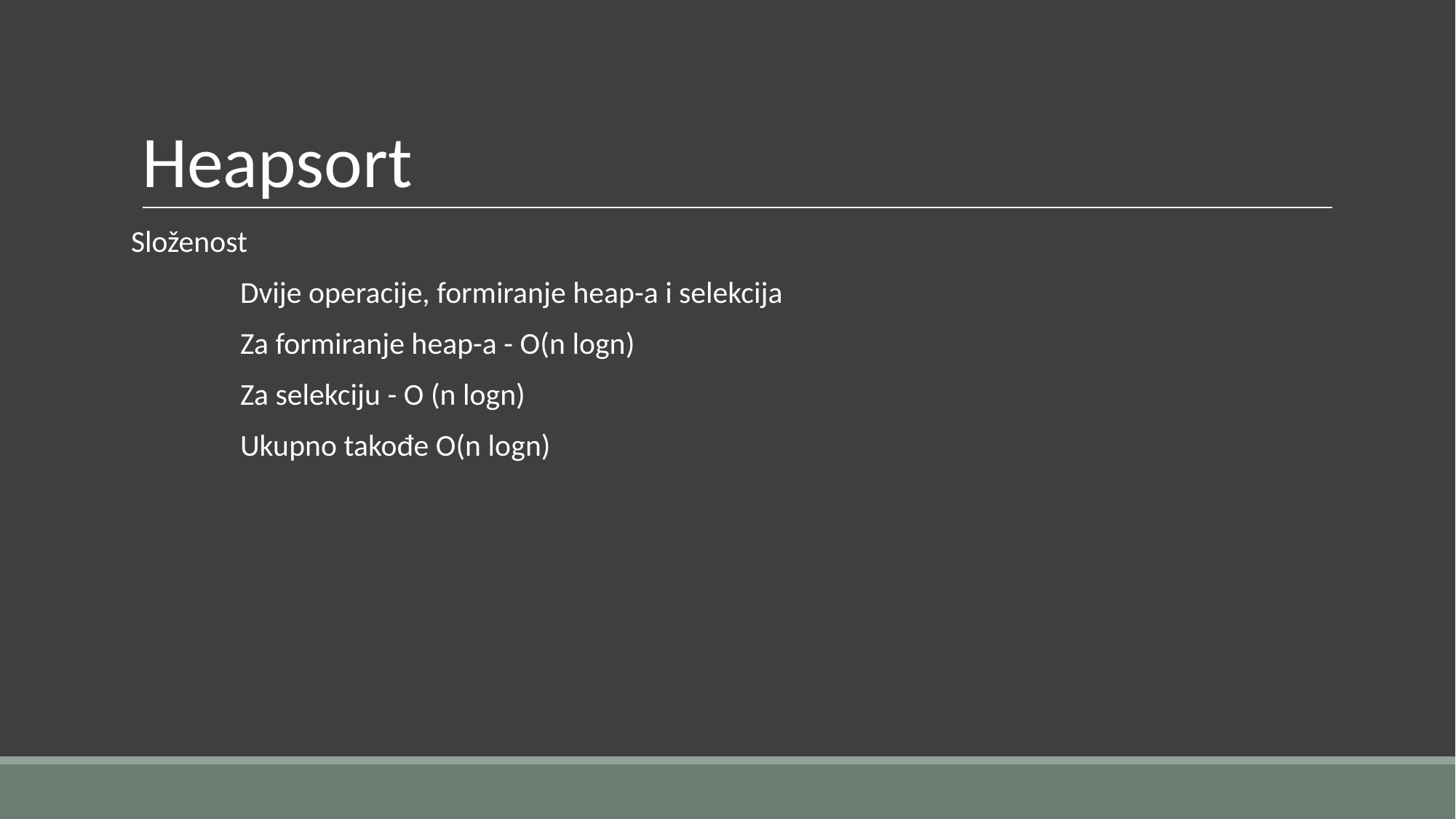

# Heapsort
Složenost
	Dvije operacije, formiranje heap-a i selekcija
	Za formiranje heap-a - O(n logn)
	Za selekciju - O (n logn)
	Ukupno takođe O(n logn)